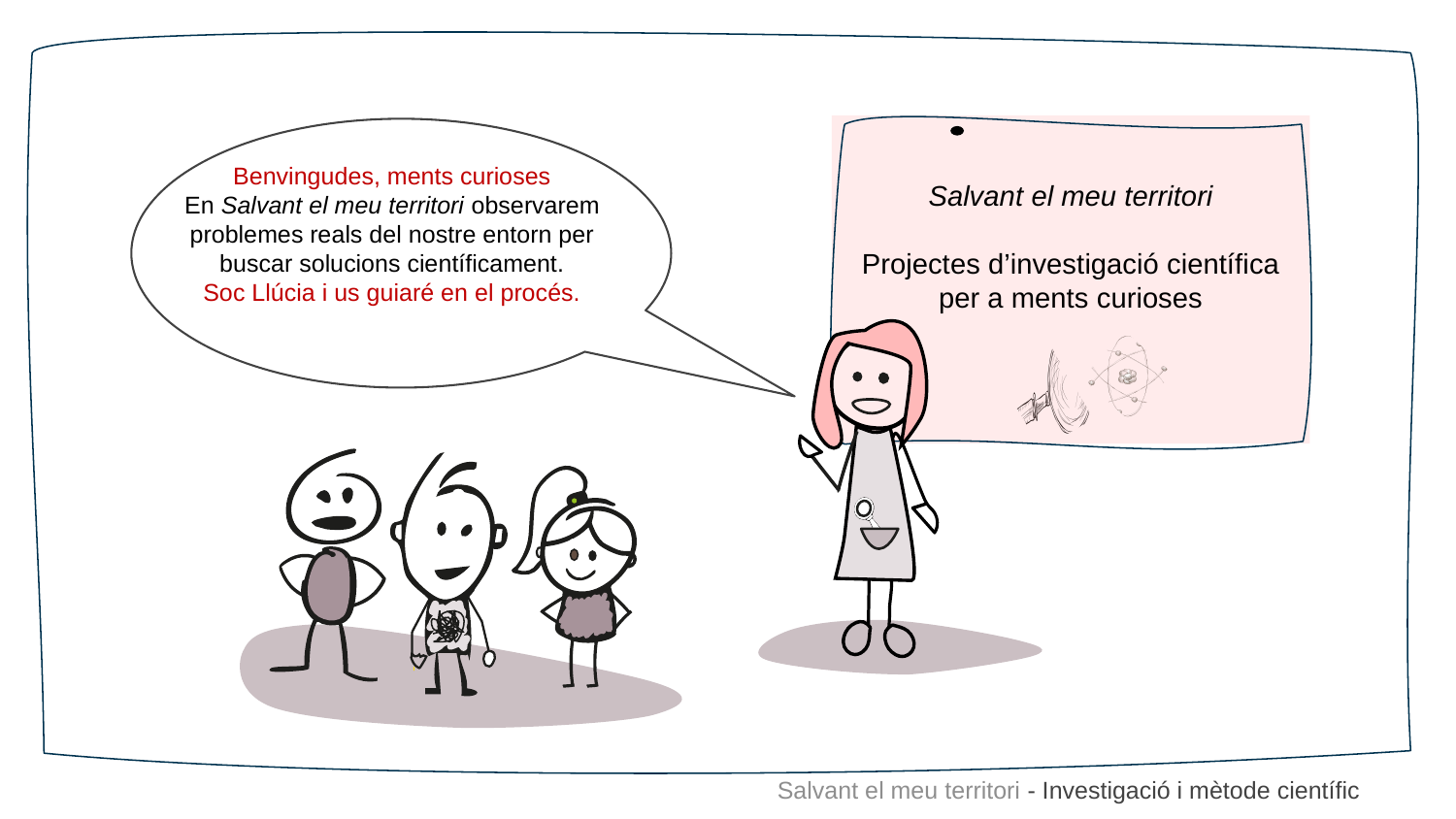

Salvant el meu territori

Projectes d’investigació científica
per a ments curioses

Benvingudes, ments curioses
En Salvant el meu territori observarem problemes reals del nostre entorn per buscar solucions científicament.
Soc Llúcia i us guiaré en el procés.

Salvant el meu territori - Investigació i mètode científic